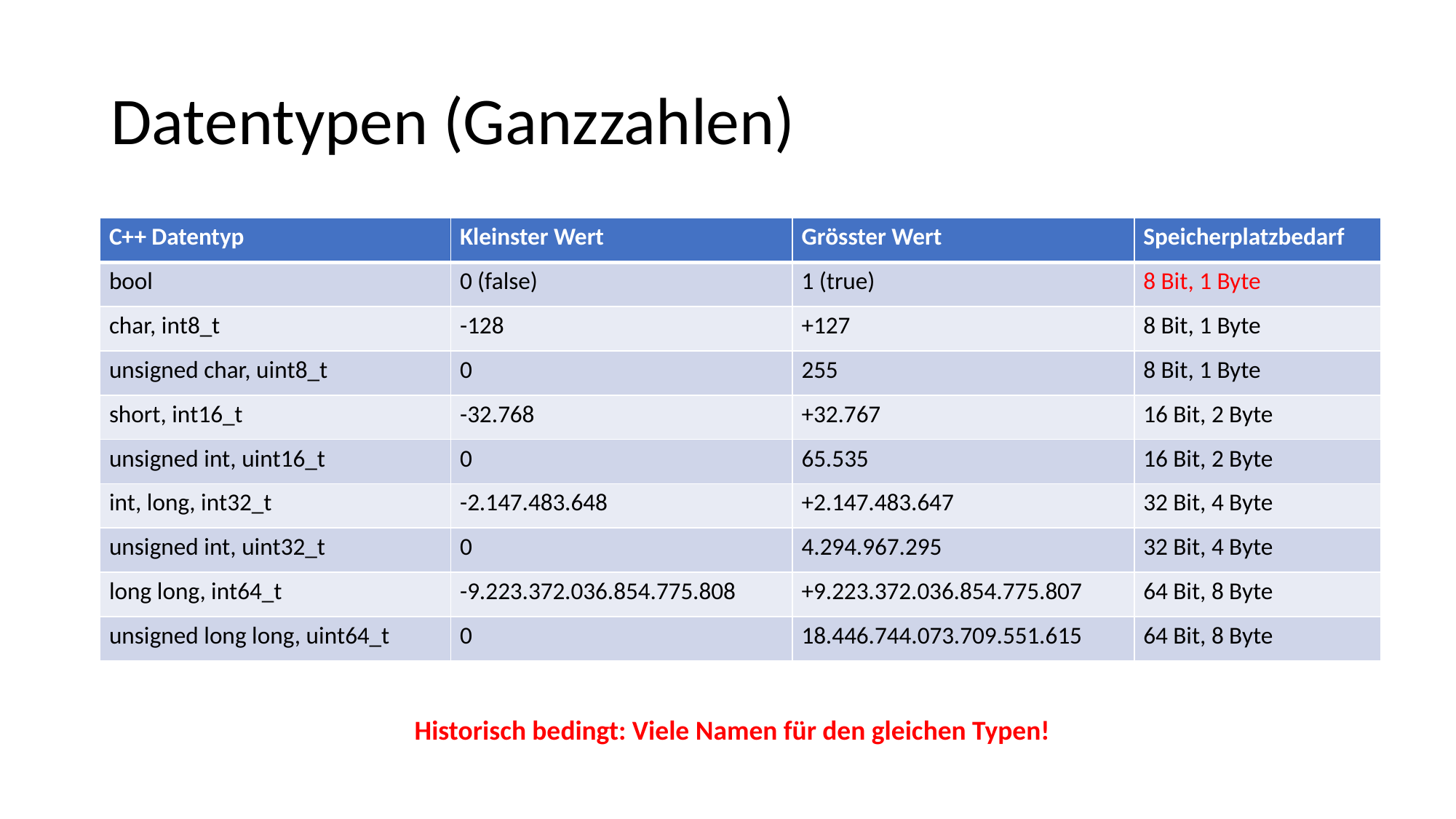

# Datentypen (Ganzzahlen)
| C++ Datentyp | Kleinster Wert | Grösster Wert | Speicherplatzbedarf |
| --- | --- | --- | --- |
| bool | 0 (false) | 1 (true) | 8 Bit, 1 Byte |
| char, int8\_t | -128 | +127 | 8 Bit, 1 Byte |
| unsigned char, uint8\_t | 0 | 255 | 8 Bit, 1 Byte |
| short, int16\_t | -32.768 | +32.767 | 16 Bit, 2 Byte |
| unsigned int, uint16\_t | 0 | 65.535 | 16 Bit, 2 Byte |
| int, long, int32\_t | -2.147.483.648 | +2.147.483.647 | 32 Bit, 4 Byte |
| unsigned int, uint32\_t | 0 | 4.294.967.295 | 32 Bit, 4 Byte |
| long long, int64\_t | -9.223.372.036.854.775.808 | +9.223.372.036.854.775.807 | 64 Bit, 8 Byte |
| unsigned long long, uint64\_t | 0 | 18.446.744.073.709.551.615 | 64 Bit, 8 Byte |
Historisch bedingt: Viele Namen für den gleichen Typen!